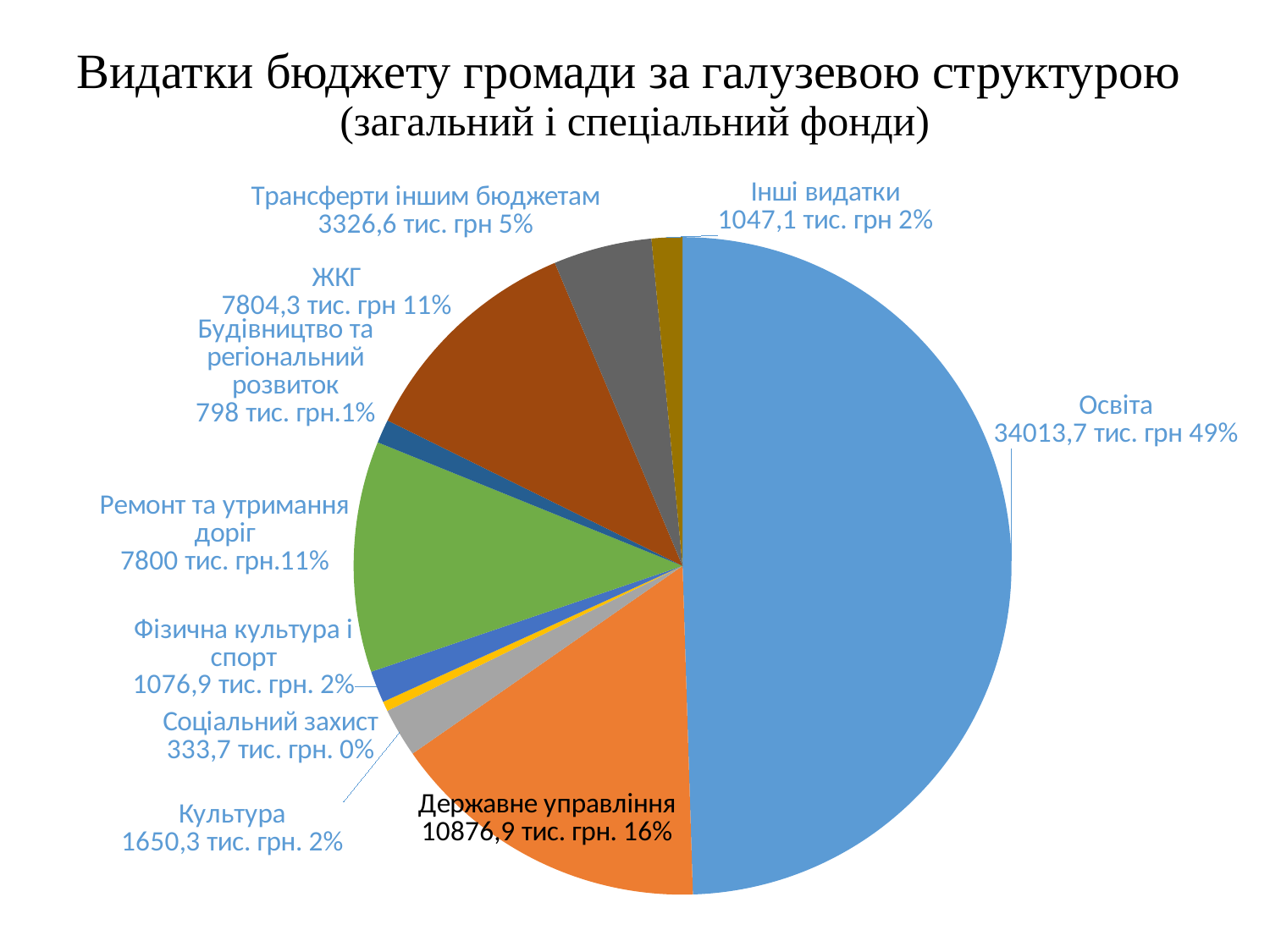

# Видатки бюджету громади за галузевою структурою (загальний і спеціальний фонди)

### Chart

| Category |  |
|---|---|
| Освіта | 34013.7 |
| Державне управління | 10876.9 |
| Культура | 1650.3 |
| Соціальний захист | 333.7 |
| Фізична культура і спорт | 1076.9 |
| Ремонт та утримання доріг | 7800.0 |
| Будівництво та регіональний розвиток | 798.0 |
| ЖКГ | 7804.3 |
| Трансферти іншим бюджетам | 3326.6 |
| Інші видатки | 1037.1 |